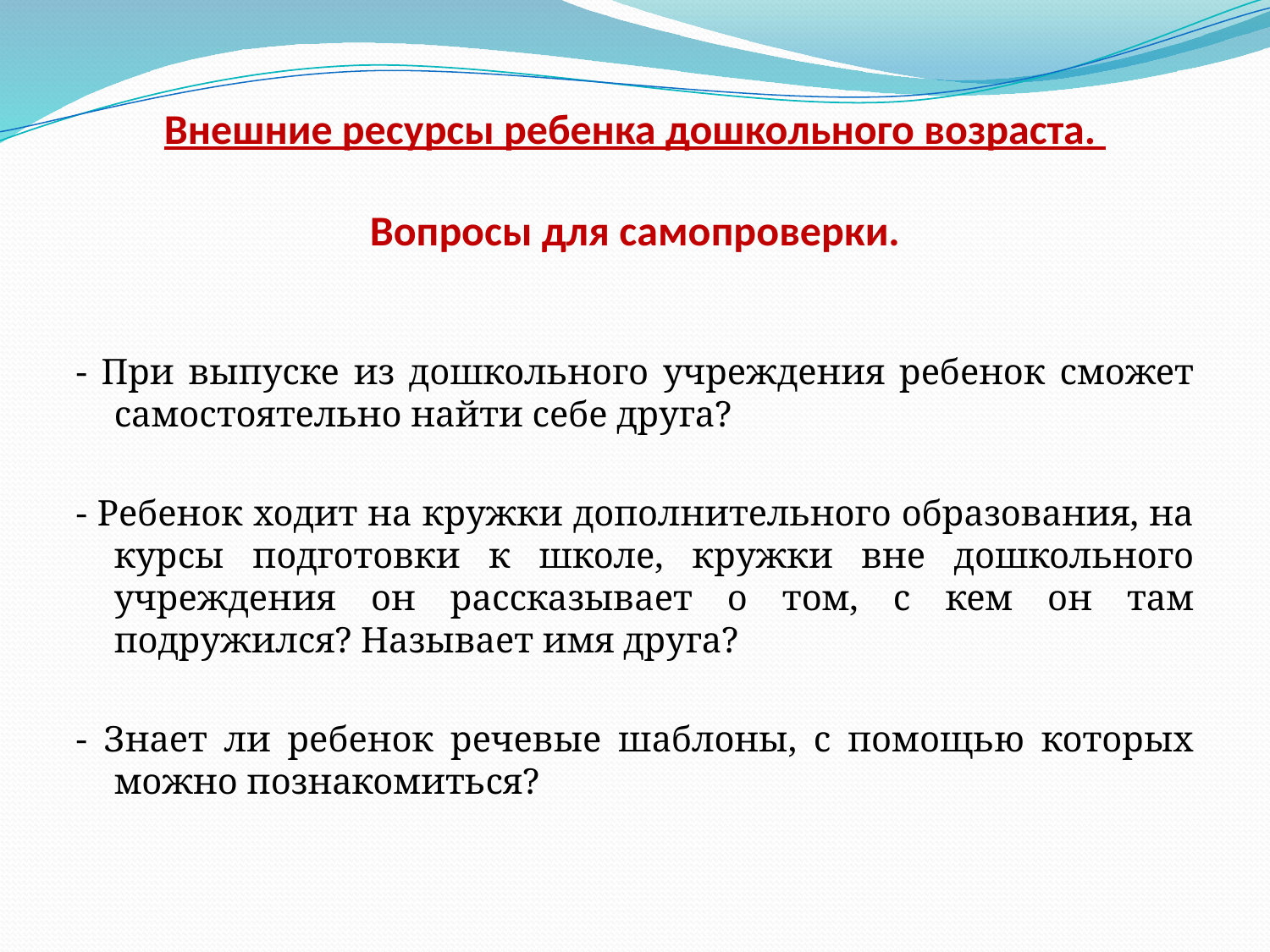

# Внешние ресурсы ребенка дошкольного возраста. Вопросы для самопроверки.
- При выпуске из дошкольного учреждения ребенок сможет самостоятельно найти себе друга?

- Ребенок ходит на кружки дополнительного образования, на курсы подготовки к школе, кружки вне дошкольного учреждения он рассказывает о том, с кем он там подружился? Называет имя друга?

- Знает ли ребенок речевые шаблоны, с помощью которых можно познакомиться?